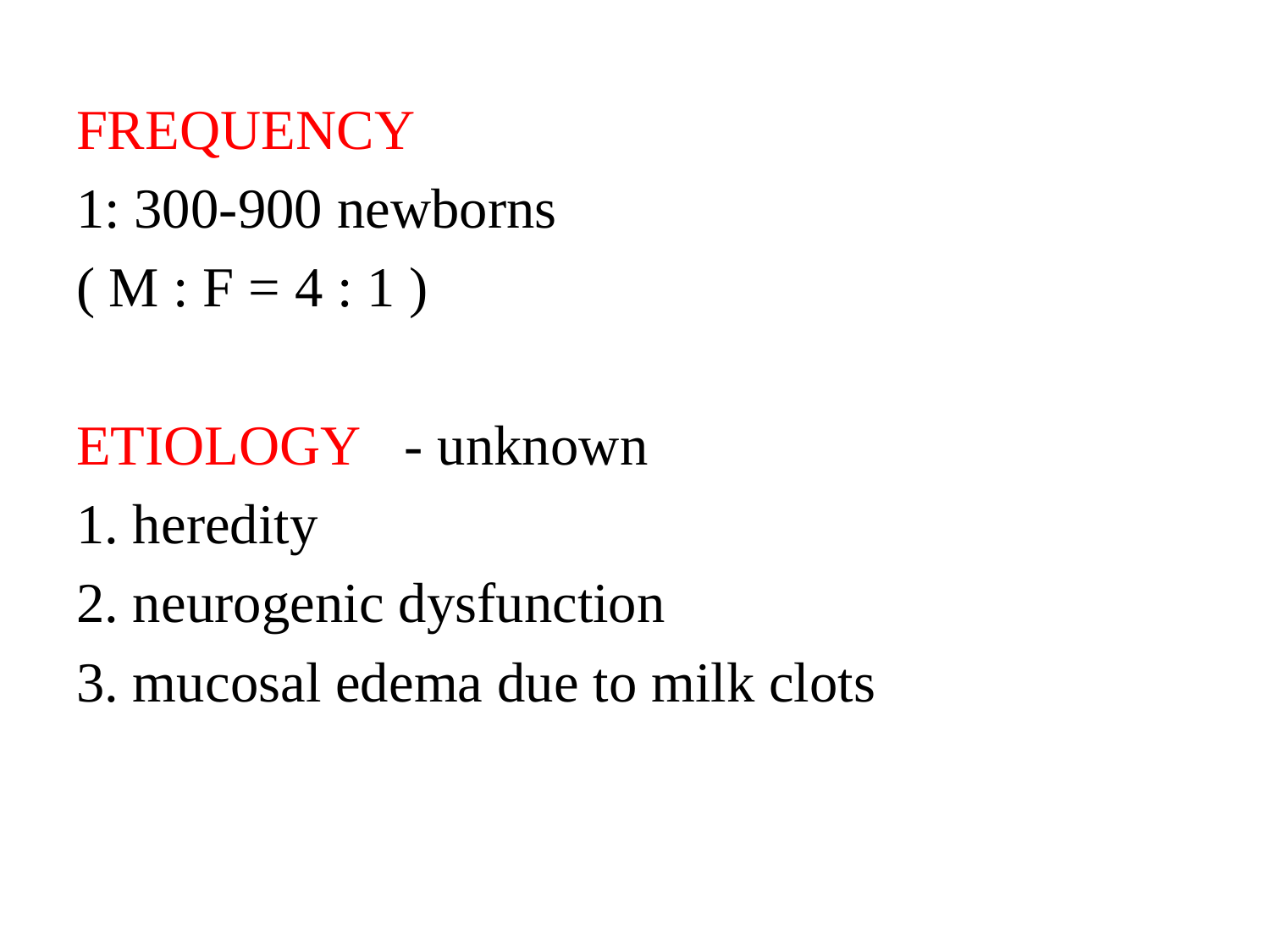

FREQUENCY
1: 300-900 newborns
( M : F = 4 : 1 )

ETIOLOGY   - unknown
1. heredity
2. neurogenic dysfunction
3. mucosal edema due to milk clots